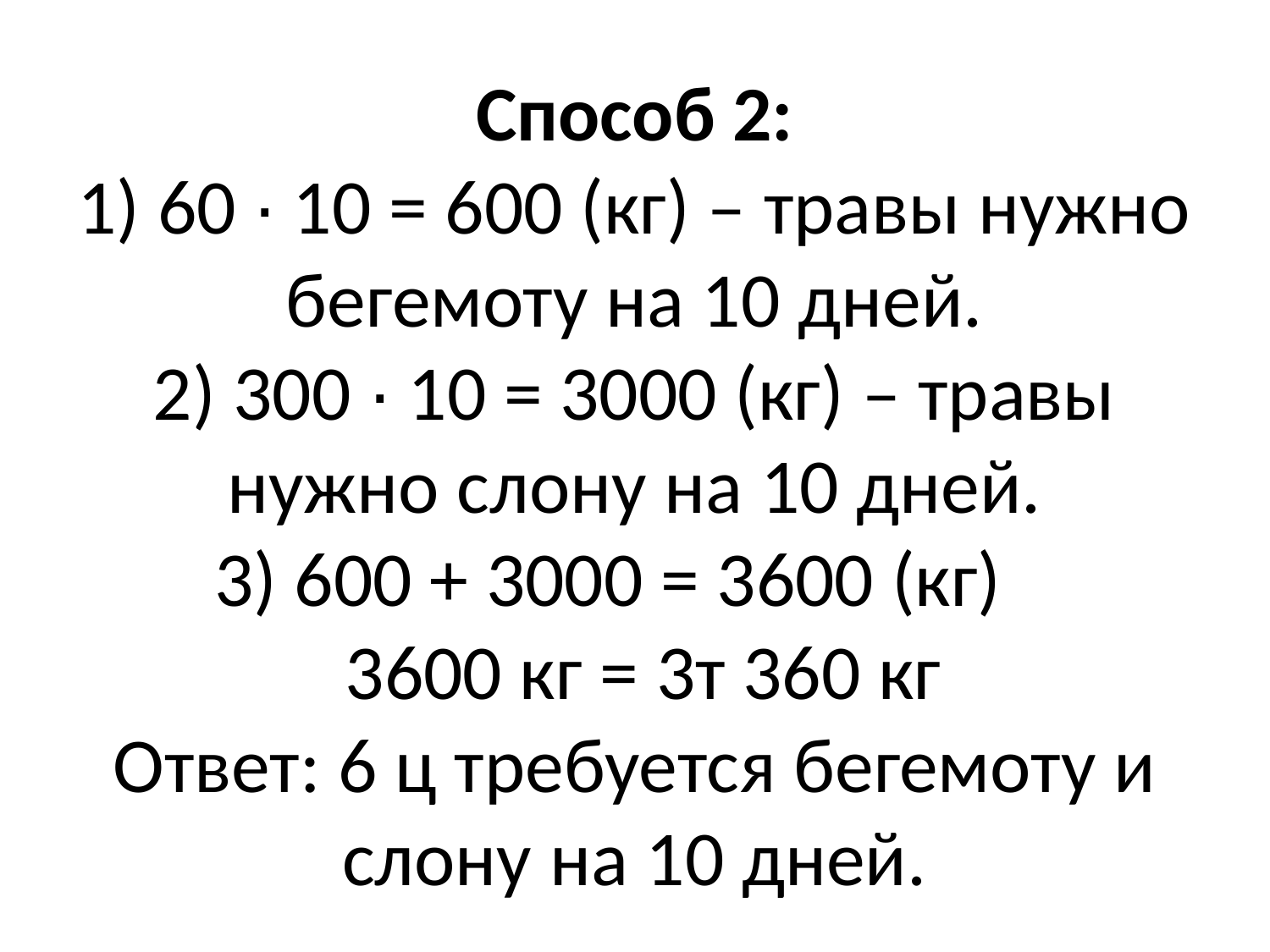

# Способ 2: 1) 60 ∙ 10 = 600 (кг) – травы нужно бегемоту на 10 дней. 2) 300 ∙ 10 = 3000 (кг) – травы нужно слону на 10 дней. 3) 600 + 3000 = 3600 (кг)     3600 кг = 3т 360 кг Ответ: 6 ц требуется бегемоту и слону на 10 дней.